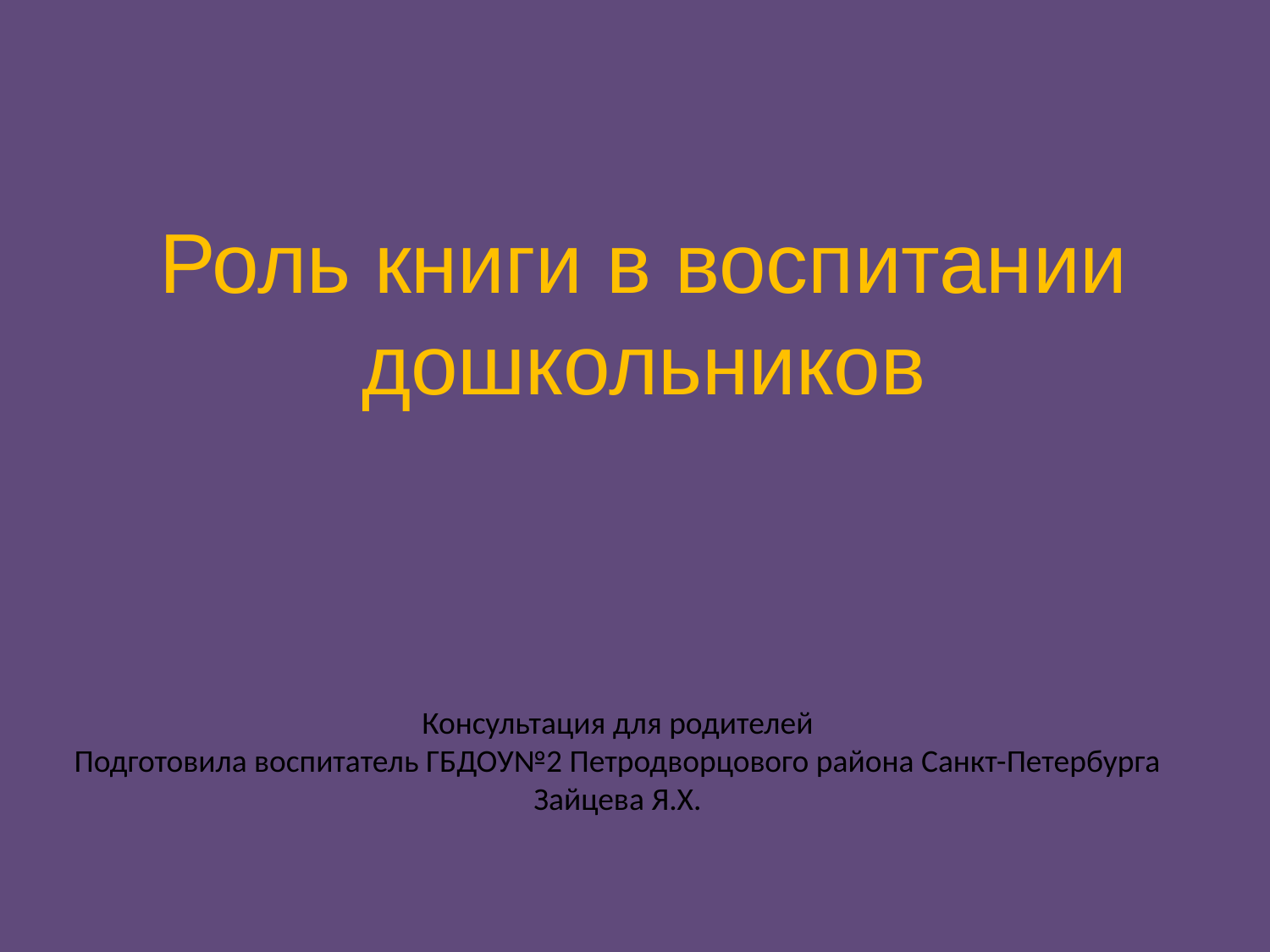

Роль книги в воспитании дошкольников
Консультация для родителей
Подготовила воспитатель ГБДОУ№2 Петродворцового района Санкт-Петербурга
Зайцева Я.Х.